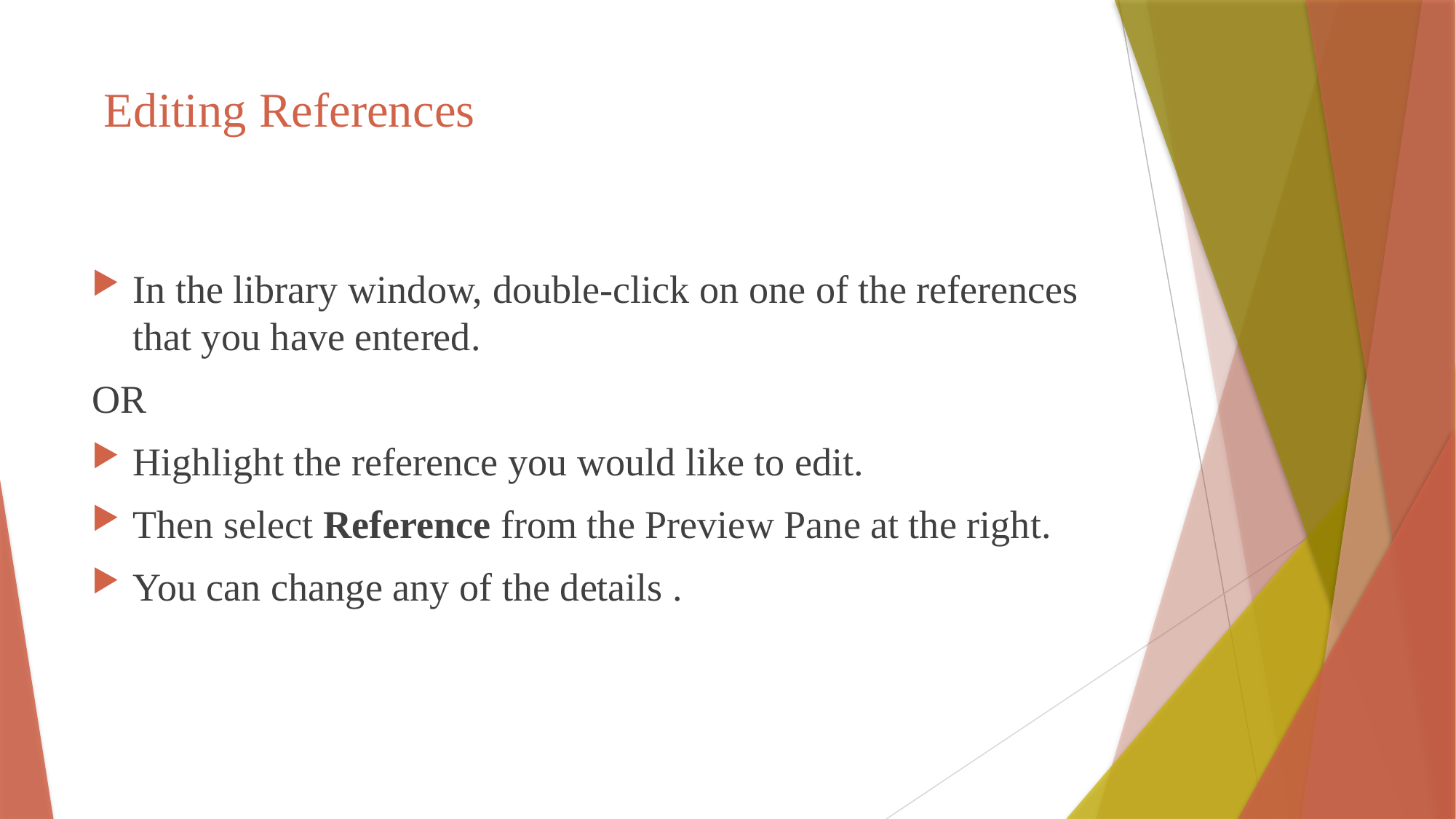

# Editing References
In the library window, double-click on one of the references that you have entered.
OR
Highlight the reference you would like to edit.
Then select Reference from the Preview Pane at the right.
You can change any of the details .